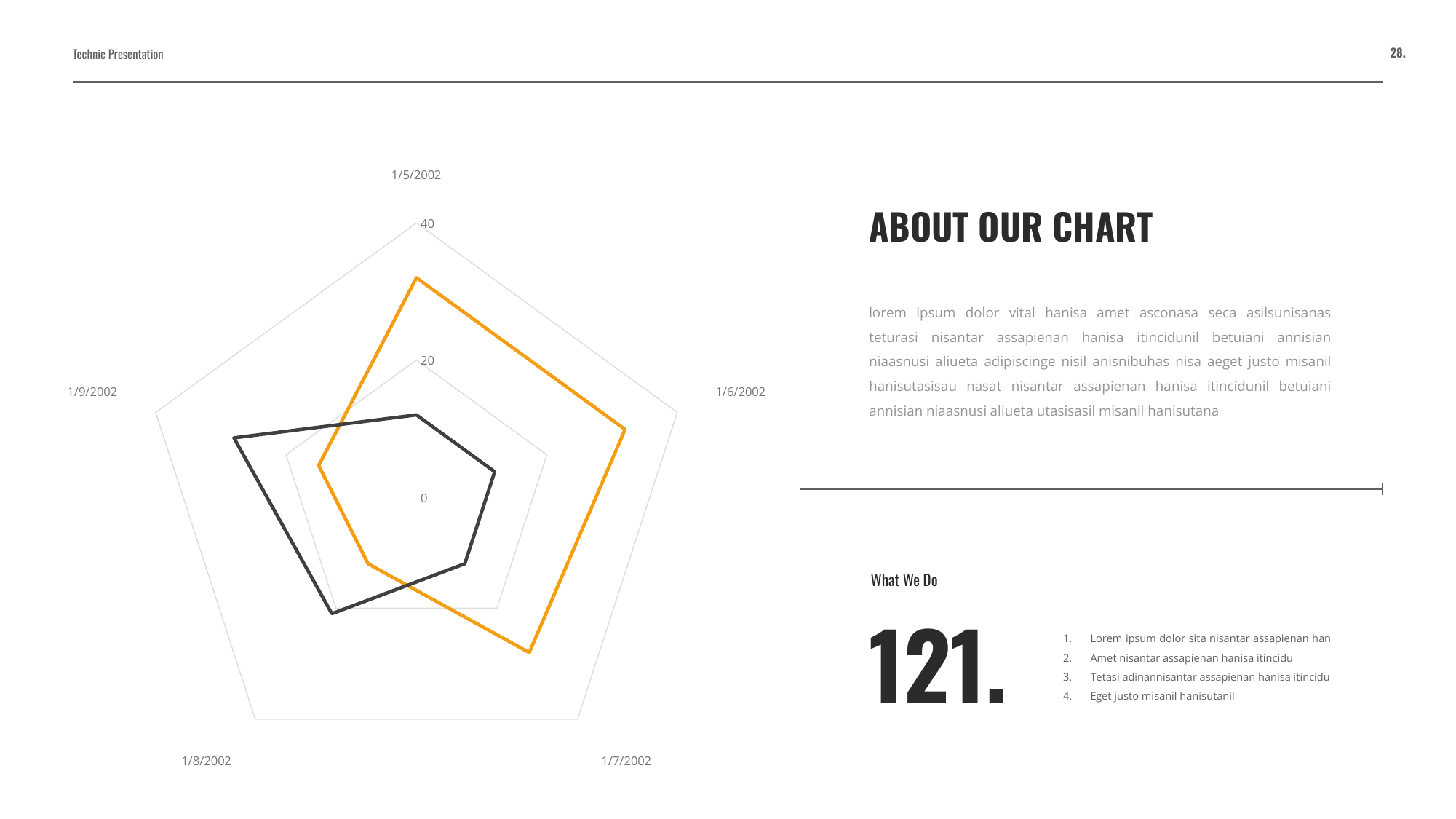

28.
Technic Presentation

### Chart

| Category | Series 1 | Series 2 |
|---|---|---|
| 37261 | 32.0 | 12.0 |
| 37262 | 32.0 | 12.0 |
| 37263 | 28.0 | 12.0 |
| 37264 | 12.0 | 21.0 |
| 37265 | 15.0 | 28.0 |
ABOUT OUR CHART
lorem ipsum dolor vital hanisa amet asconasa seca asilsunisanas teturasi nisantar assapienan hanisa itincidunil betuiani annisian niaasnusi aliueta adipiscinge nisil anisnibuhas nisa aeget justo misanil hanisutasisau nasat nisantar assapienan hanisa itincidunil betuiani annisian niaasnusi aliueta utasisasil misanil hanisutana
What We Do
121.
Lorem ipsum dolor sita nisantar assapienan han
Amet nisantar assapienan hanisa itincidu
Tetasi adinannisantar assapienan hanisa itincidu
Eget justo misanil hanisutanil